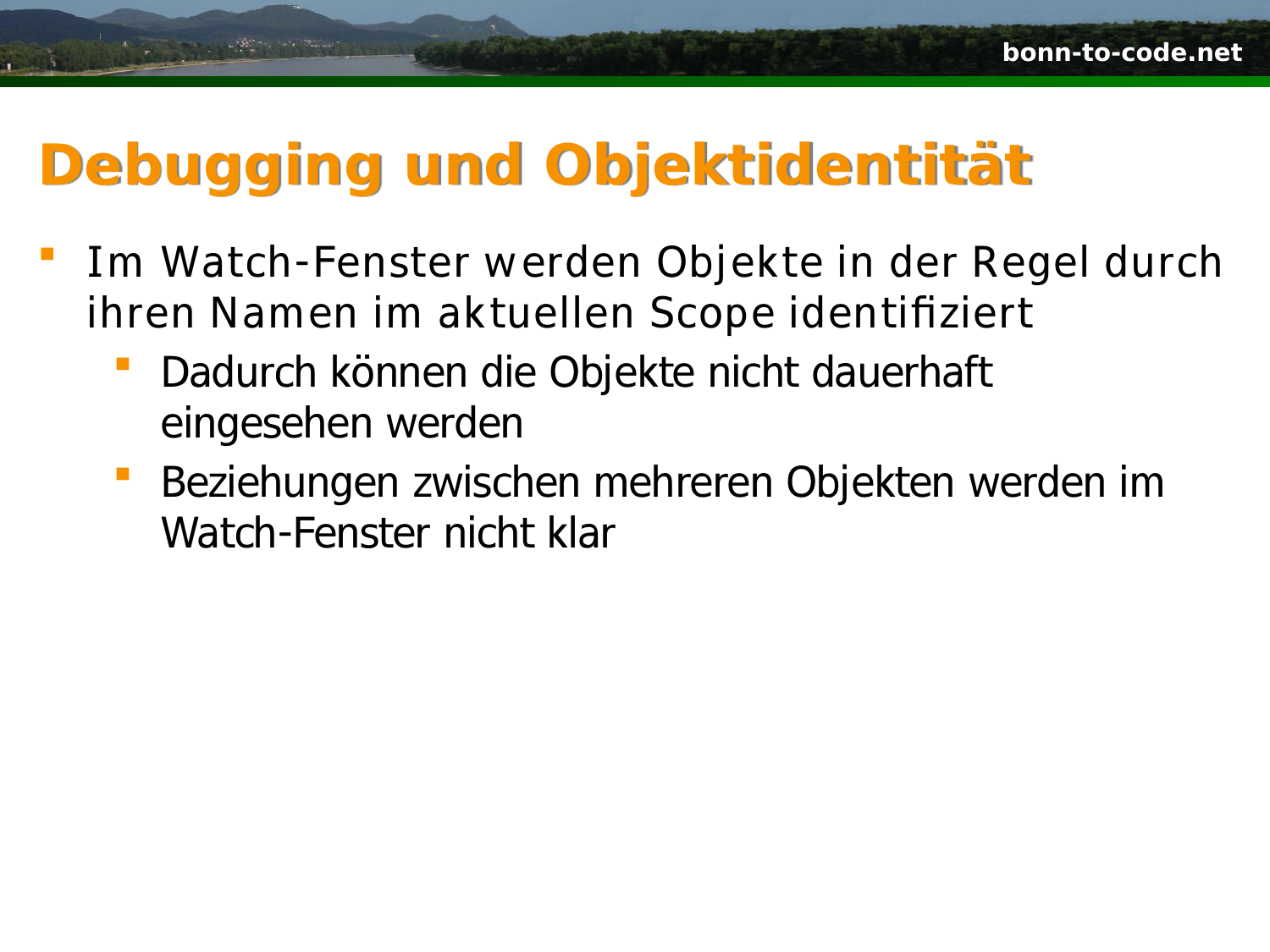

# Debugging und Objektidentität
Im Watch-Fenster werden Objekte in der Regel durch ihren Namen im aktuellen Scope identifiziert
Dadurch können die Objekte nicht dauerhaft
eingesehen werden
Beziehungen zwischen mehreren Objekten werden im Watch-Fenster nicht klar